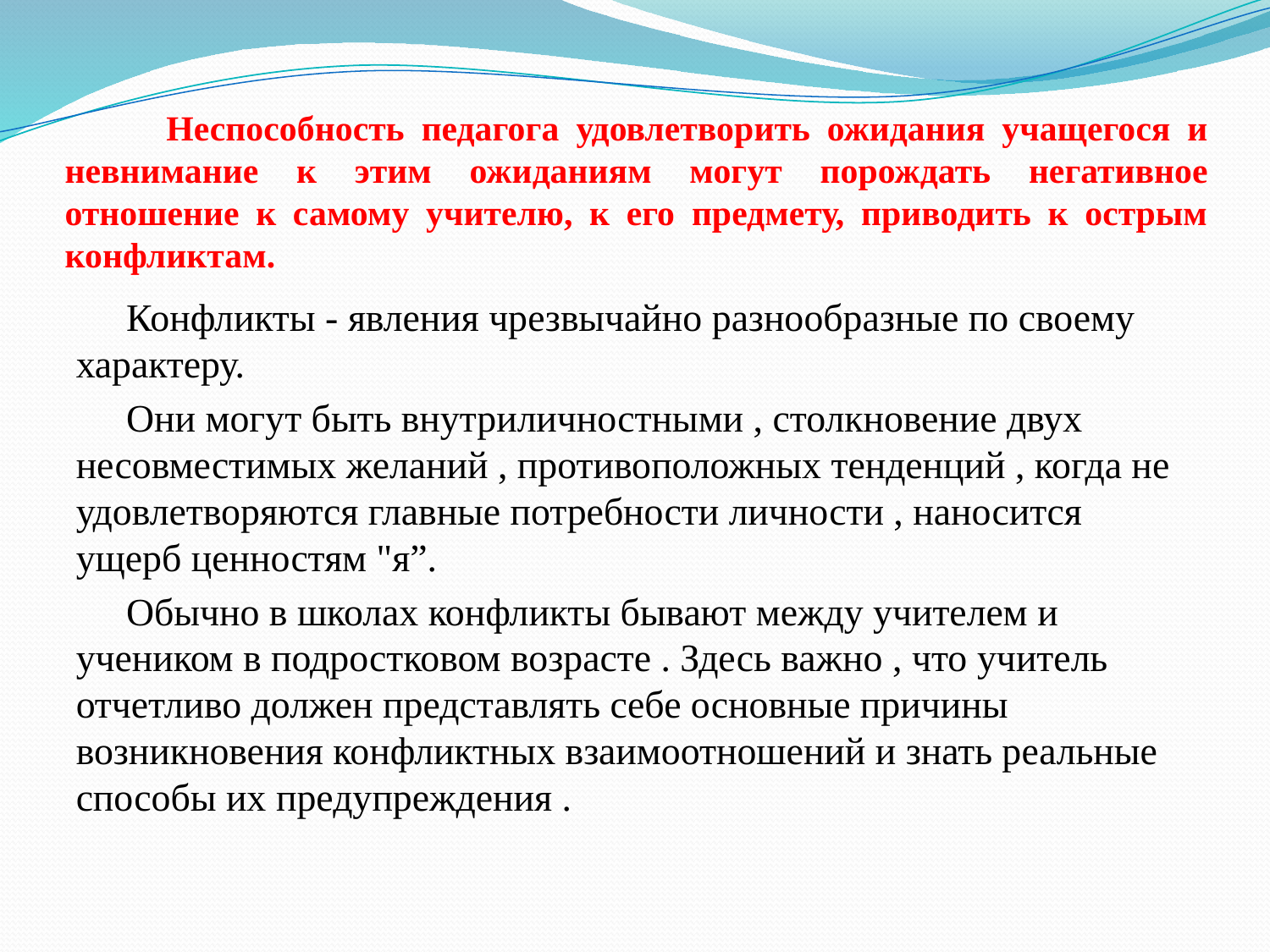

# Неспособность педагога удовлетворить ожидания учащегося и невнимание к этим ожиданиям могут порождать негативное отношение к самому учителю, к его предмету, приводить к острым конфликтам.
Конфликты - явления чрезвычайно разнообразные по своему характеру.
Они могут быть внутриличностными , столкновение двух несовместимых желаний , противоположных тенденций , когда не удовлетворяются главные потребности личности , наносится ущерб ценностям "я”.
Обычно в школах конфликты бывают между учителем и учеником в подростковом возрасте . Здесь важно , что учитель отчетливо должен представлять себе основные причины возникновения конфликтных взаимоотношений и знать реальные способы их предупреждения .